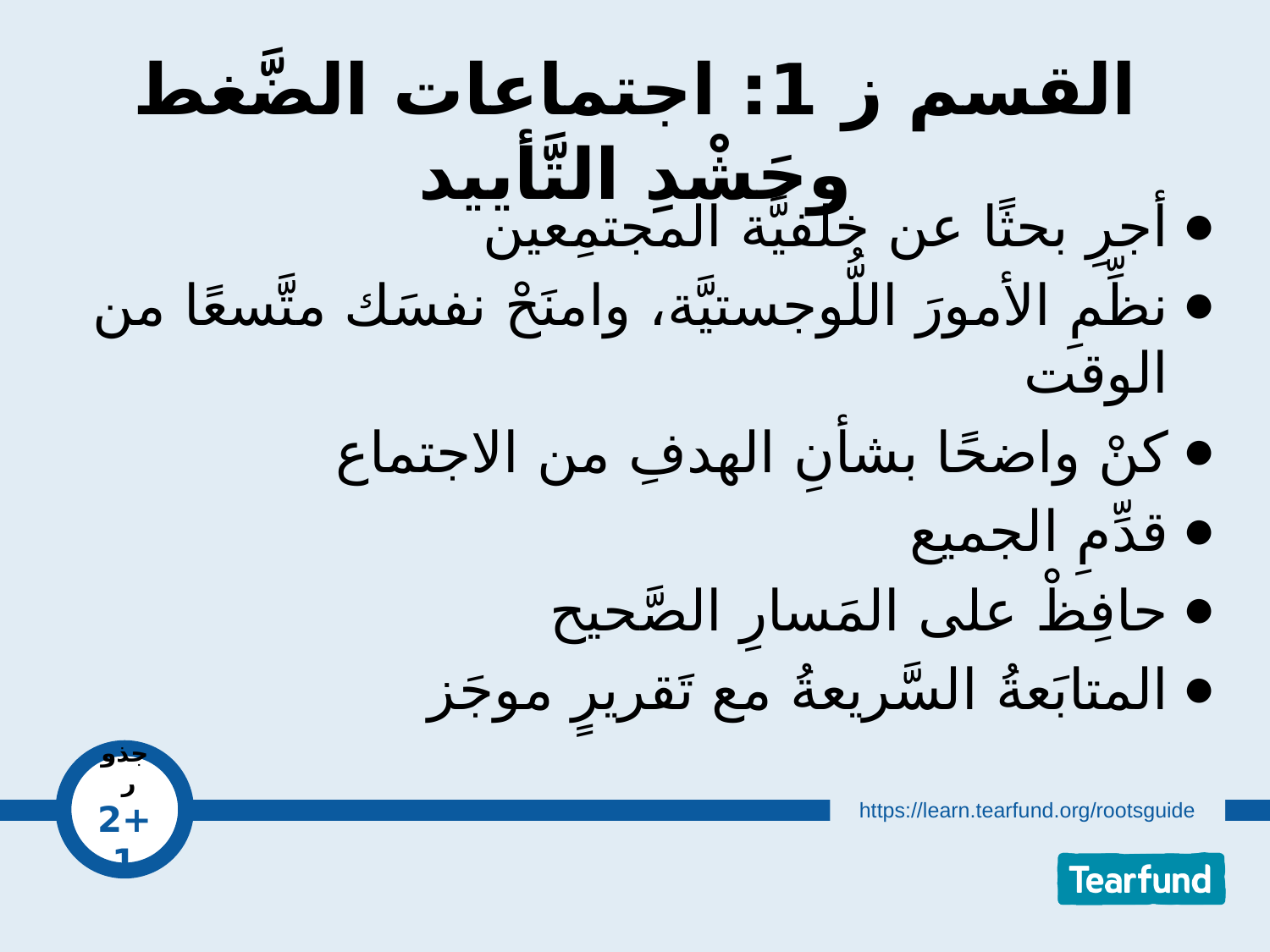

# القسم ز 1: اجتماعات الضَّغط وحَشْدِ التَّأييد
أجرِ بحثًا عن خلفيَّة المجتمِعين
نظِّمِ الأمورَ اللُّوجستيَّة، وامنَحْ نفسَك متَّسعًا من الوقت
كنْ واضحًا بشأنِ الهدفِ من الاجتماع
قدِّمِ الجميع
حافِظْ على المَسارِ الصَّحيح
المتابَعةُ السَّريعةُ مع تَقريرٍ موجَز